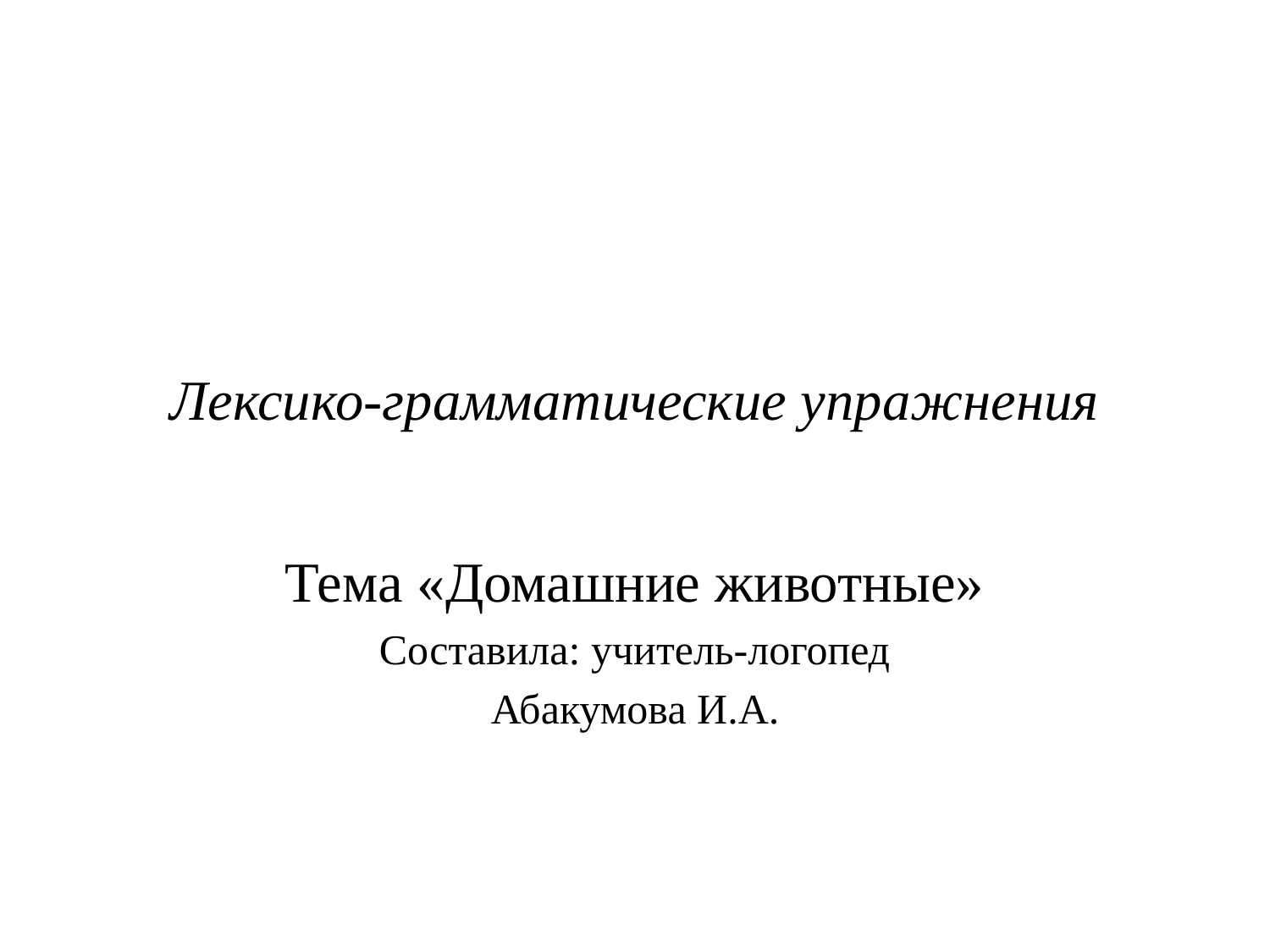

# Лексико-грамматические упражнения
Тема «Домашние животные»
Составила: учитель-логопед
Абакумова И.А.